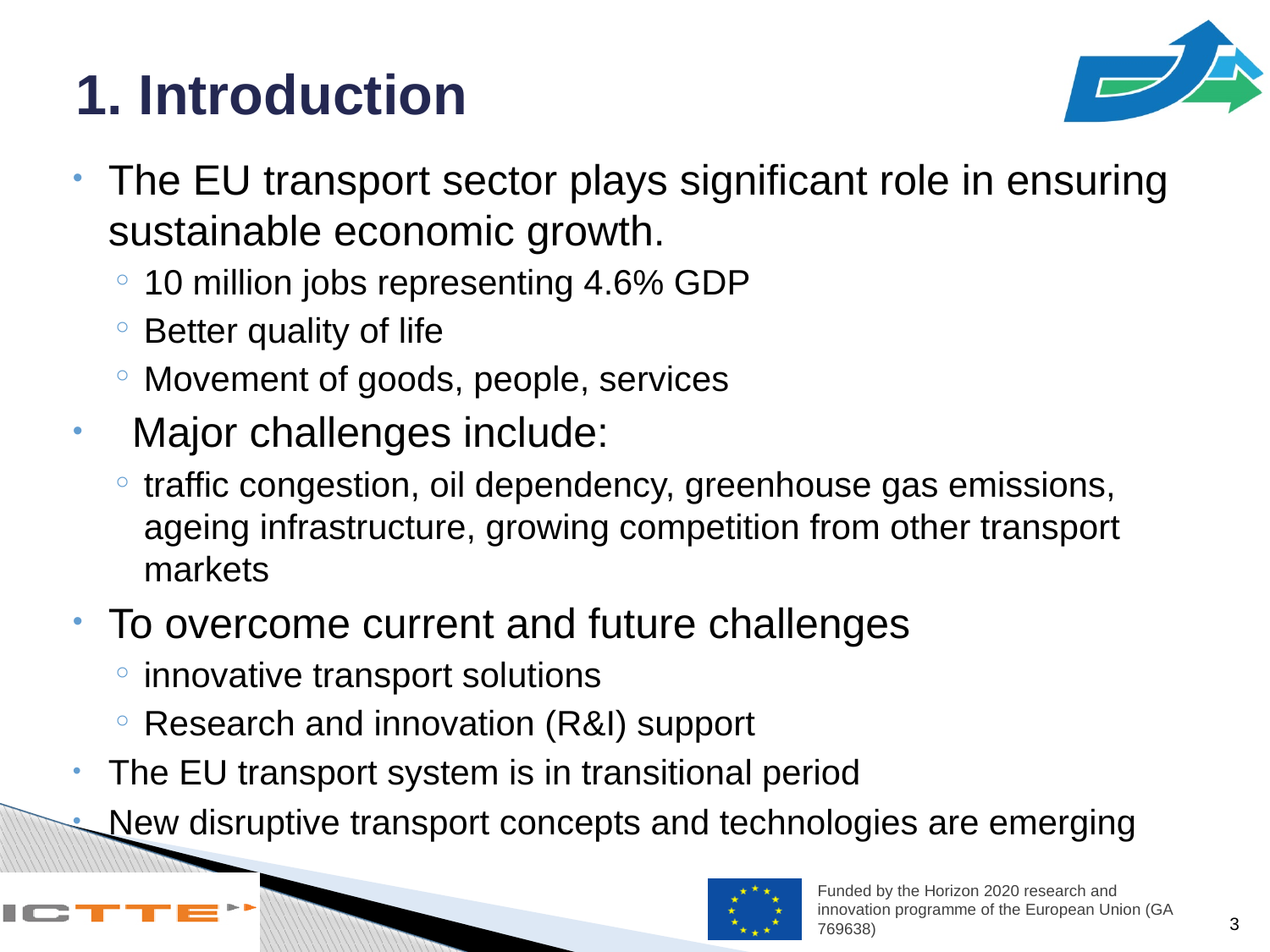

# 1. Introduction
The EU transport sector plays significant role in ensuring sustainable economic growth.
10 million jobs representing 4.6% GDP
Better quality of life
Movement of goods, people, services
  Major challenges include:
traffic congestion, oil dependency, greenhouse gas emissions, ageing infrastructure, growing competition from other transport markets
To overcome current and future challenges
innovative transport solutions
Research and innovation (R&I) support
The EU transport system is in transitional period
New disruptive transport concepts and technologies are emerging

3